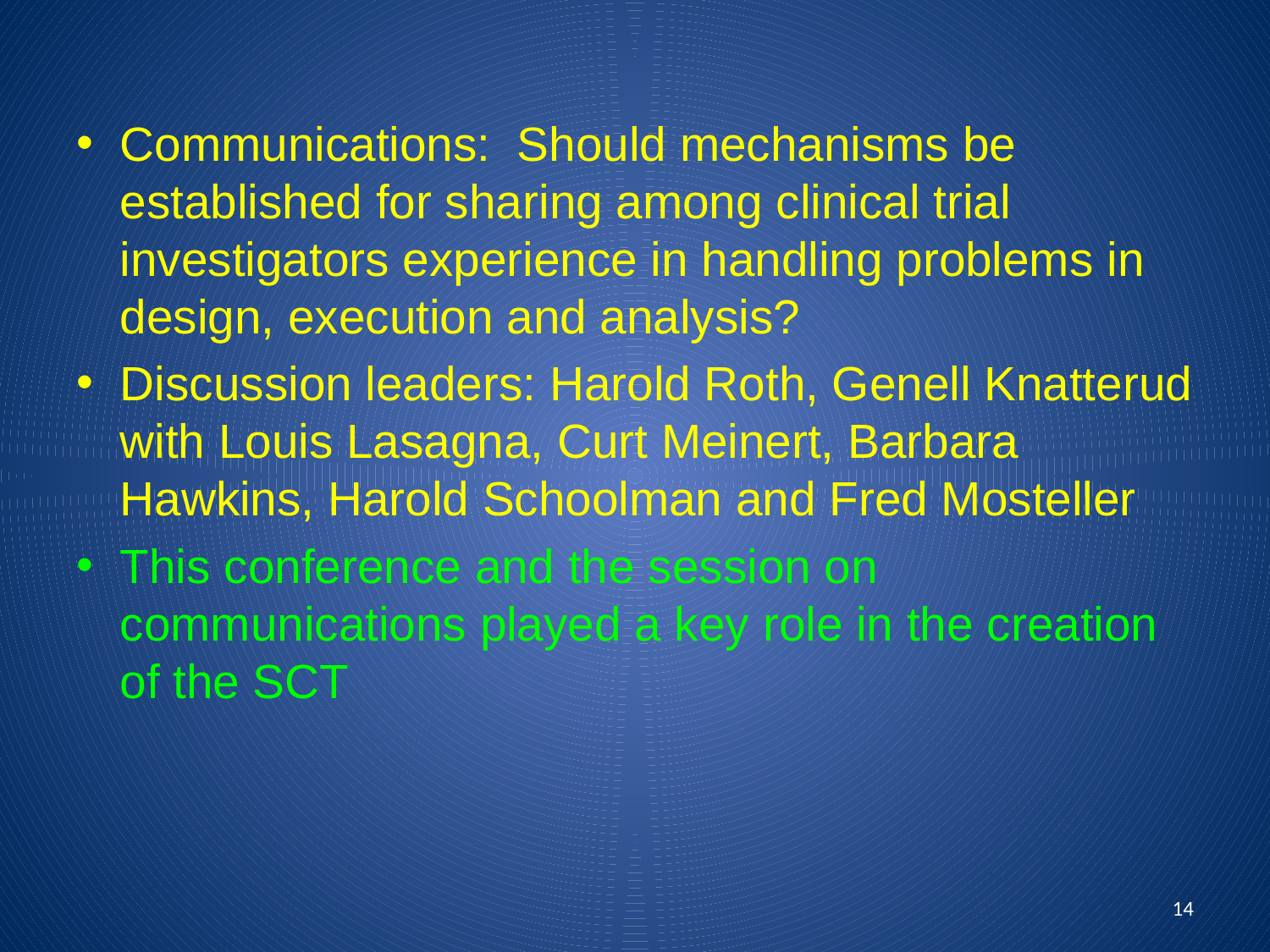

Communications:  Should mechanisms be established for sharing among clinical trial investigators experience in handling problems in design, execution and analysis?
Discussion leaders: Harold Roth, Genell Knatterud with Louis Lasagna, Curt Meinert, Barbara Hawkins, Harold Schoolman and Fred Mosteller
This conference and the session on communications played a key role in the creation of the SCT

14